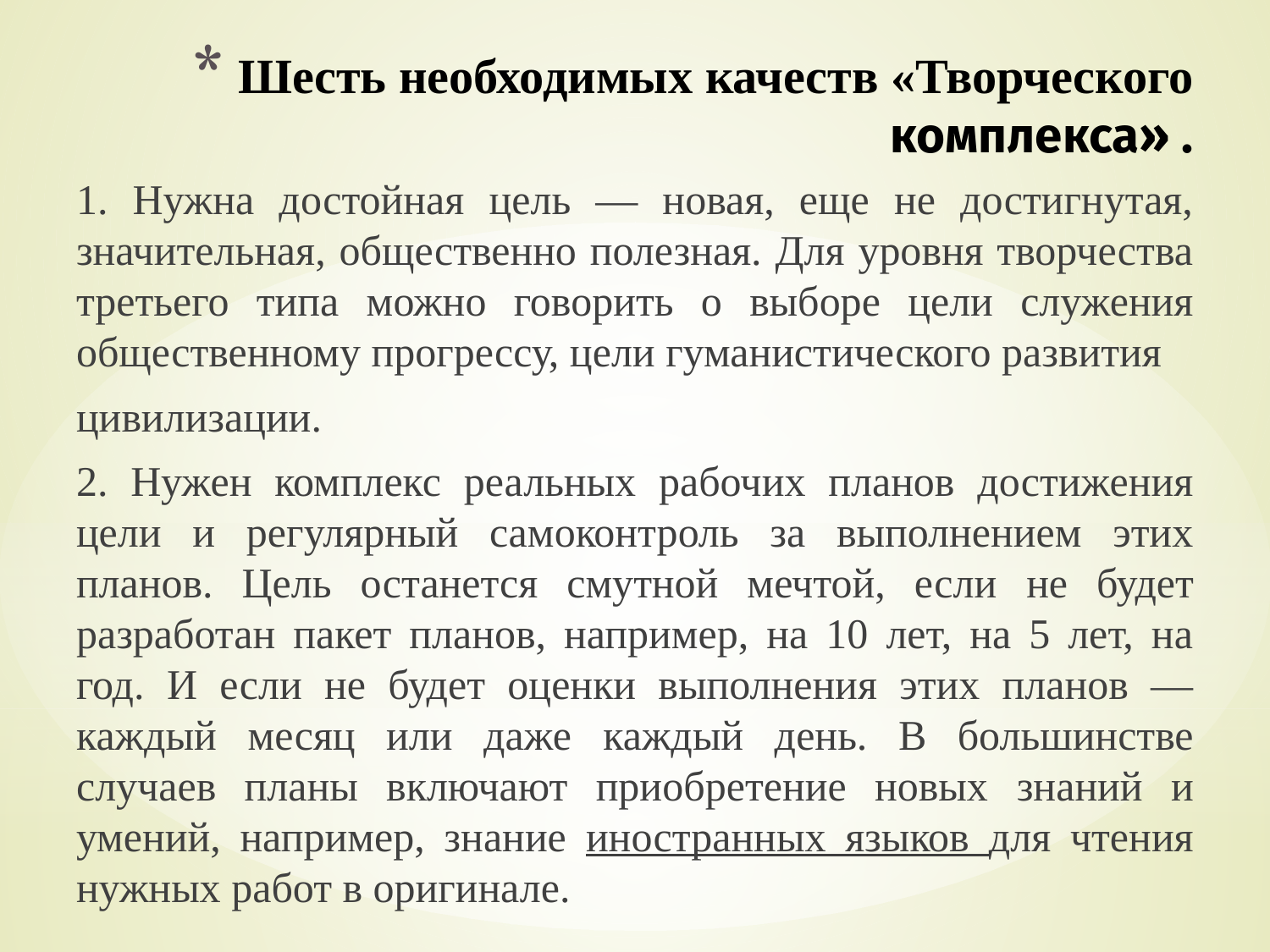

# Шесть необходимых качеств «Творческого комплекса» .
1. Нужна достойная цель — новая, еще не достигнутая, значительная, общественно полезная. Для уровня творчества третьего типа можно говорить о выборе цели служения общественному прогрессу, цели гуманистического развития
цивилизации.
2. Нужен комплекс реальных рабочих планов достижения цели и регулярный самоконтроль за выполнением этих планов. Цель останется смутной мечтой, если не будет разработан пакет планов, например, на 10 лет, на 5 лет, на год. И если не будет оценки выполнения этих планов — каждый месяц или даже каждый день. В большинстве случаев планы включают приобретение новых знаний и умений, например, знание иностранных языков для чтения нужных работ в оригинале.